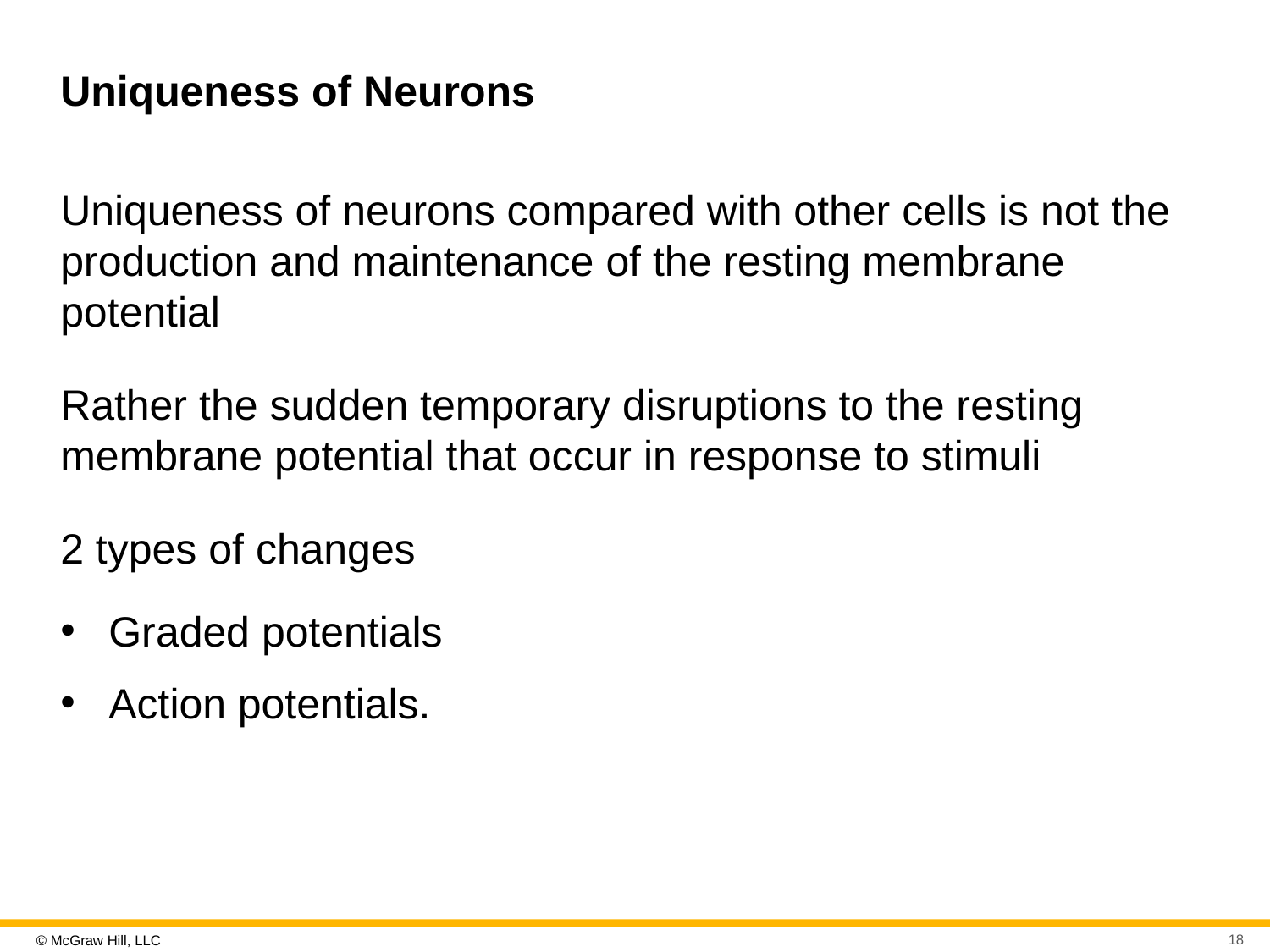

# Uniqueness of Neurons
Uniqueness of neurons compared with other cells is not the production and maintenance of the resting membrane potential
Rather the sudden temporary disruptions to the resting membrane potential that occur in response to stimuli
2 types of changes
Graded potentials
Action potentials.
18